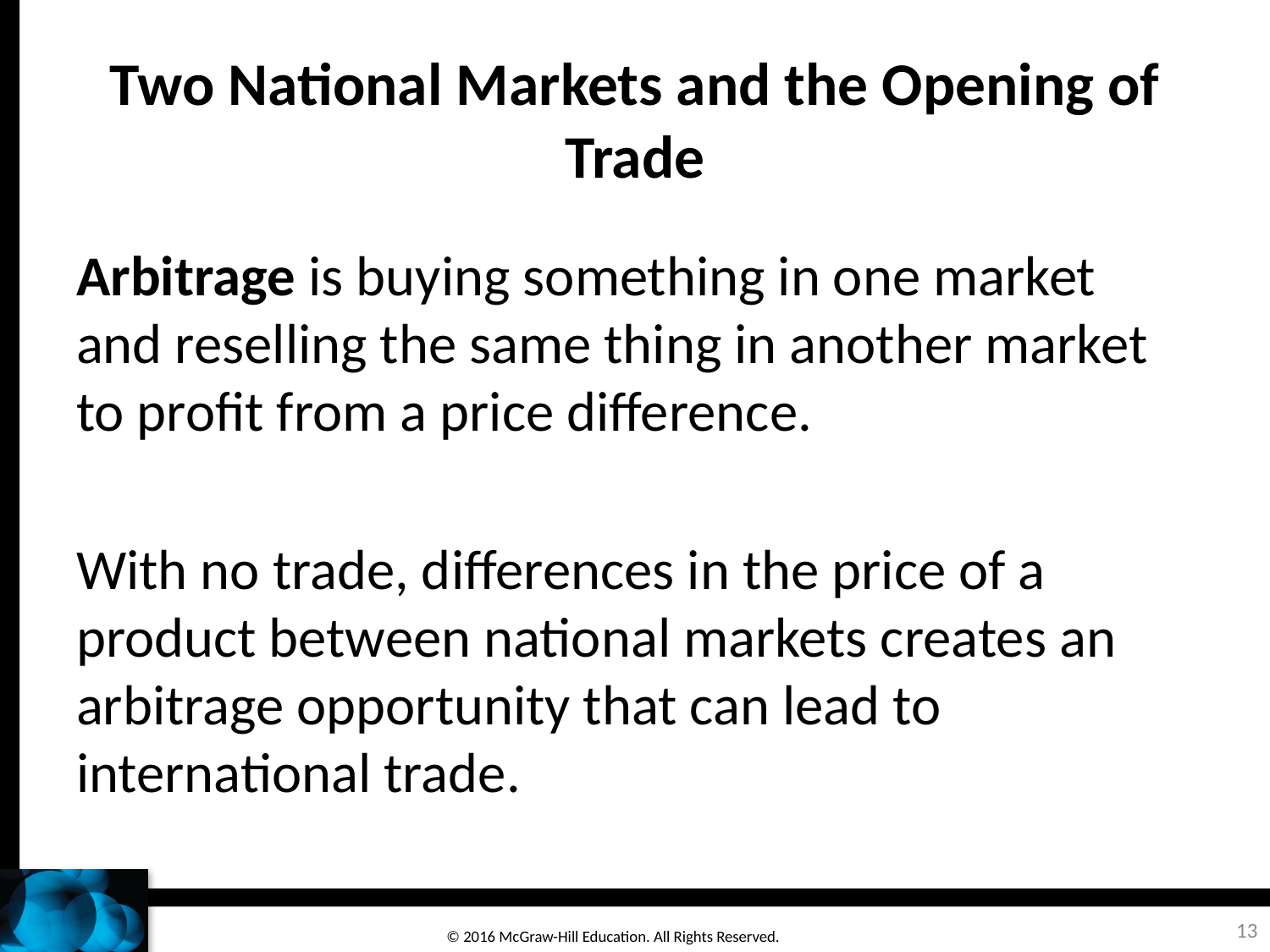

# Two National Markets and the Opening of Trade
Arbitrage is buying something in one market and reselling the same thing in another market to profit from a price difference.

With no trade, differences in the price of a product between national markets creates an arbitrage opportunity that can lead to international trade.
13
© 2016 McGraw-Hill Education. All Rights Reserved.